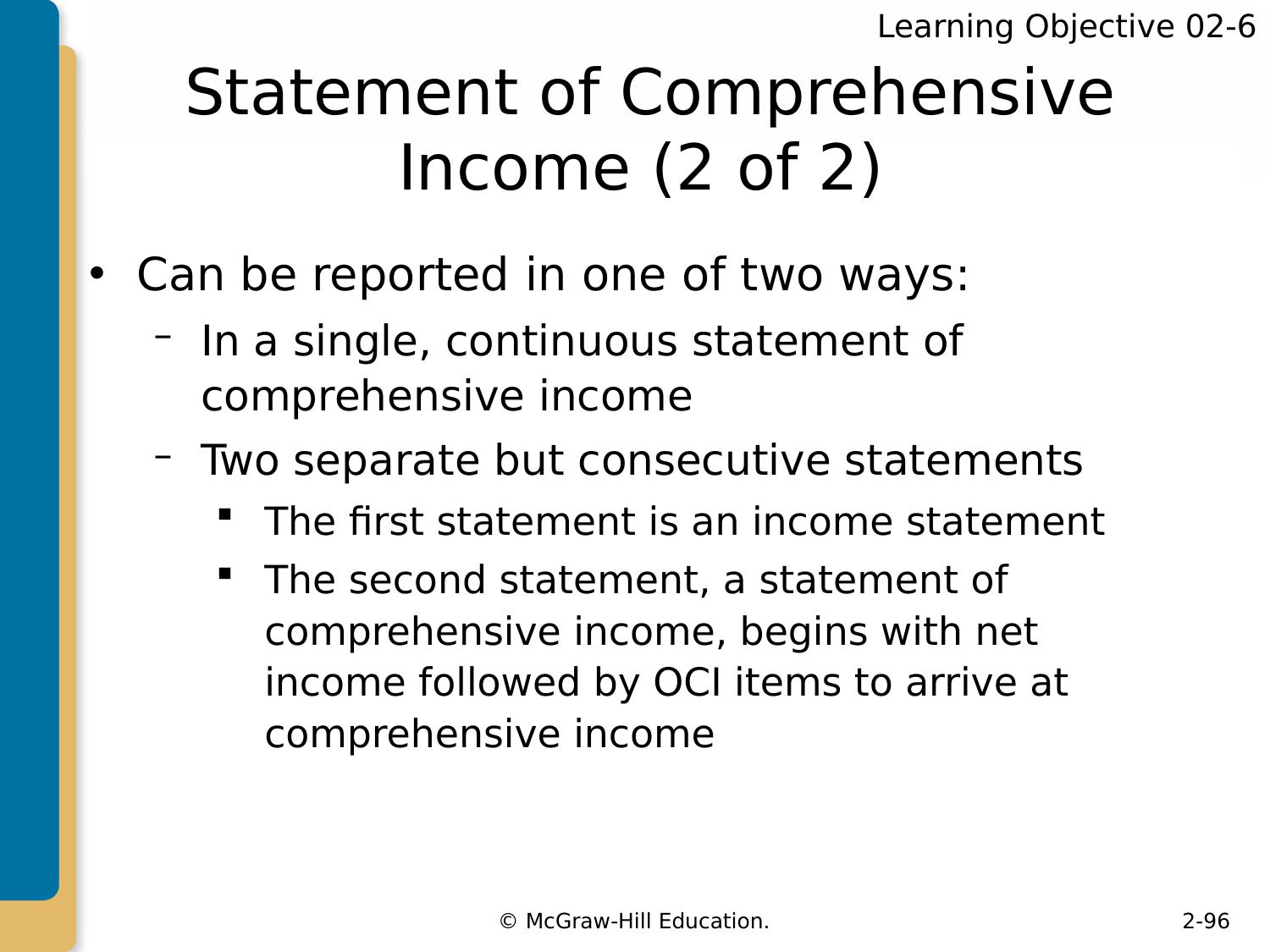

Learning Objective 02-6
# Statement of Comprehensive Income (2 of 2)
Can be reported in one of two ways:
In a single, continuous statement of comprehensive income
Two separate but consecutive statements
The first statement is an income statement
The second statement, a statement of comprehensive income, begins with net income followed by OCI items to arrive at comprehensive income